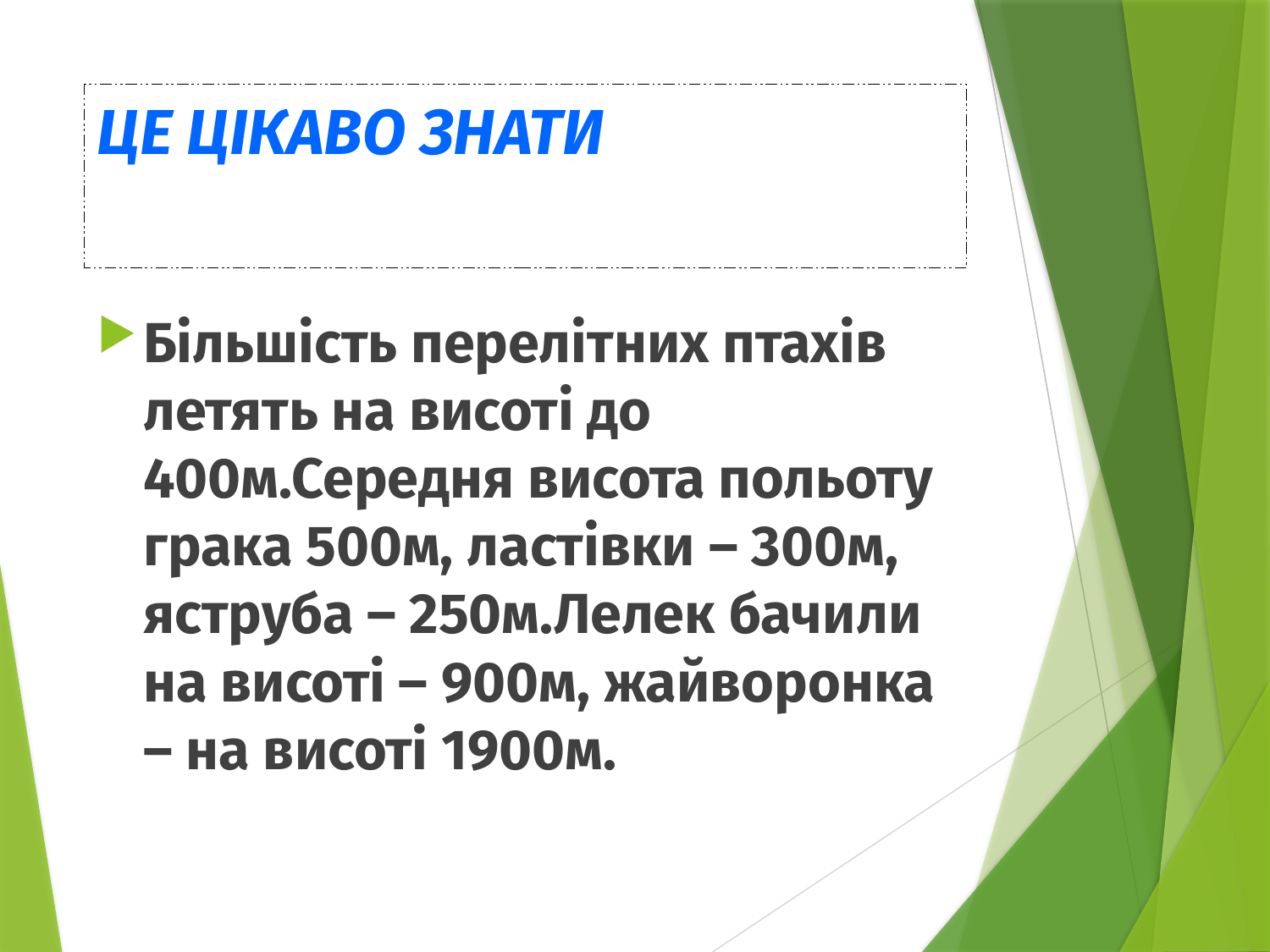

# ЦЕ ЦІКАВО ЗНАТИ
Більшість перелітних птахів летять на висоті до 400м.Середня висота польоту грака 500м, ластівки – 300м, яструба – 250м.Лелек бачили на висоті – 900м, жайворонка – на висоті 1900м.